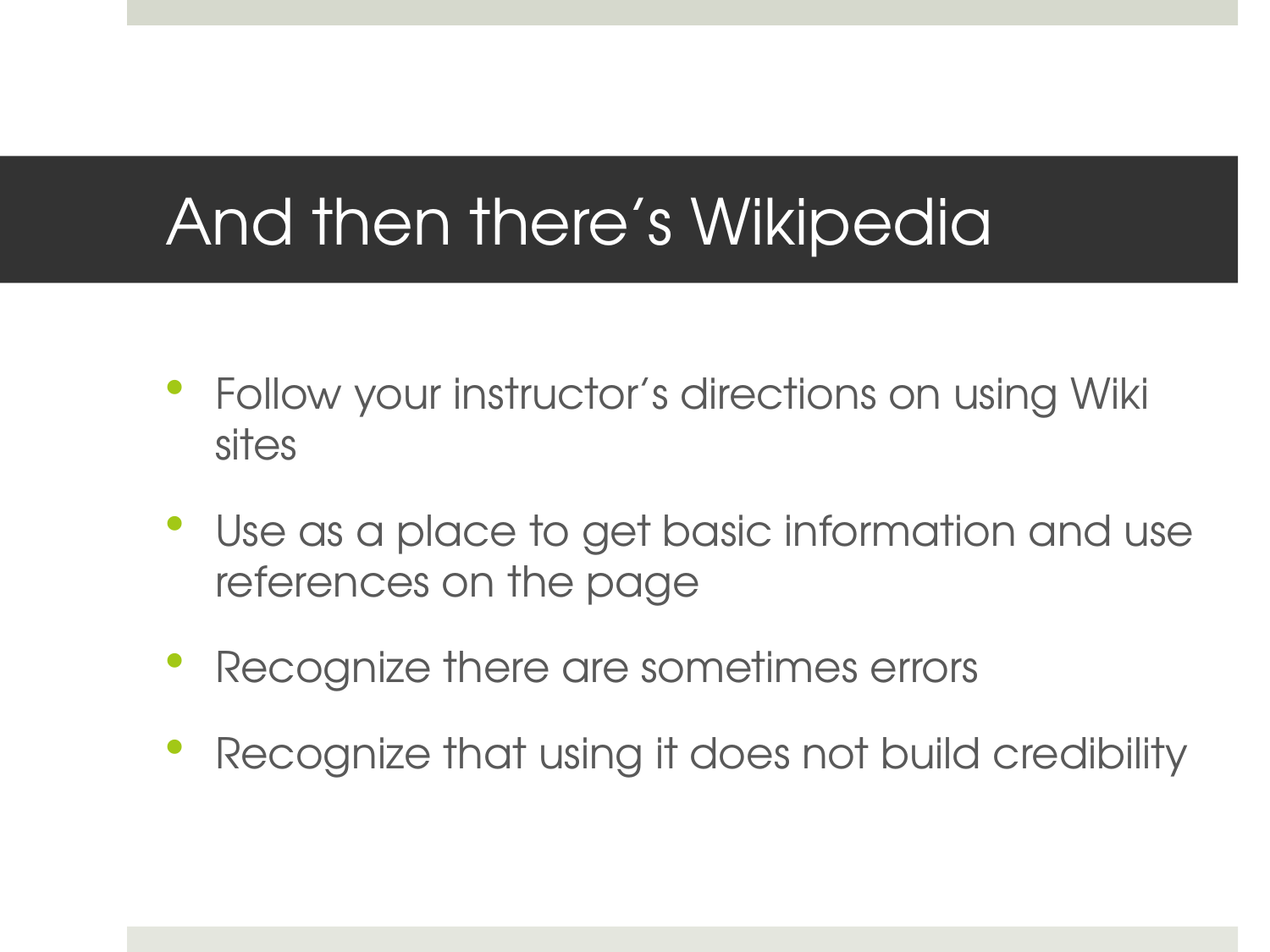

# And then there’s Wikipedia
Follow your instructor’s directions on using Wiki sites
Use as a place to get basic information and use references on the page
Recognize there are sometimes errors
Recognize that using it does not build credibility